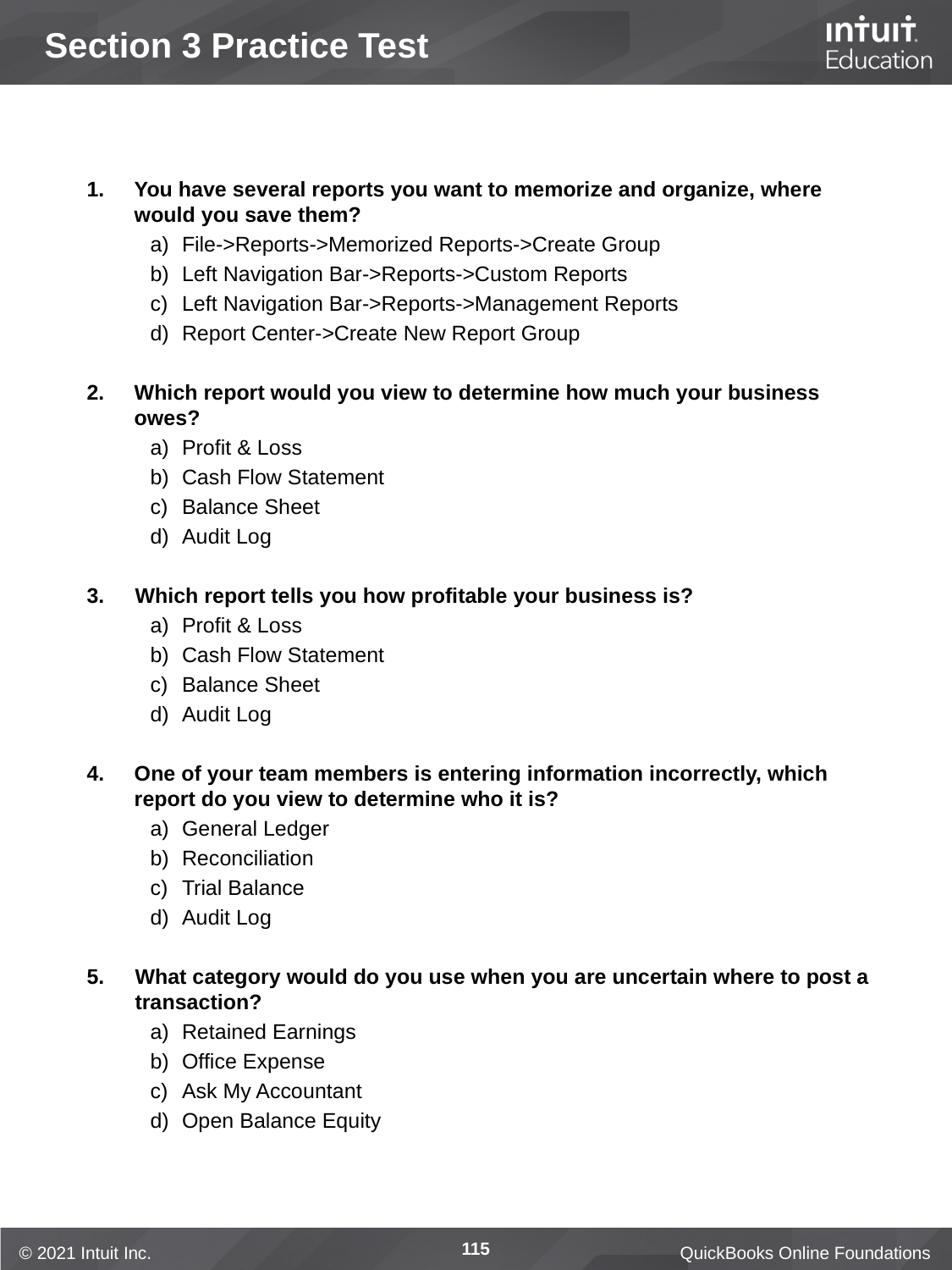

# Section 3 Practice Test
You have several reports you want to memorize and organize, where would you save them?
File->Reports->Memorized Reports->Create Group
Left Navigation Bar->Reports->Custom Reports
Left Navigation Bar->Reports->Management Reports
Report Center->Create New Report Group

Which report would you view to determine how much your business owes?
Profit & Loss
Cash Flow Statement
Balance Sheet
Audit Log

Which report tells you how profitable your business is?
Profit & Loss
Cash Flow Statement
Balance Sheet
Audit Log

One of your team members is entering information incorrectly, which report do you view to determine who it is?
General Ledger
Reconciliation
Trial Balance
Audit Log

What category would do you use when you are uncertain where to post a transaction?
Retained Earnings
Office Expense
Ask My Accountant
Open Balance Equity

115